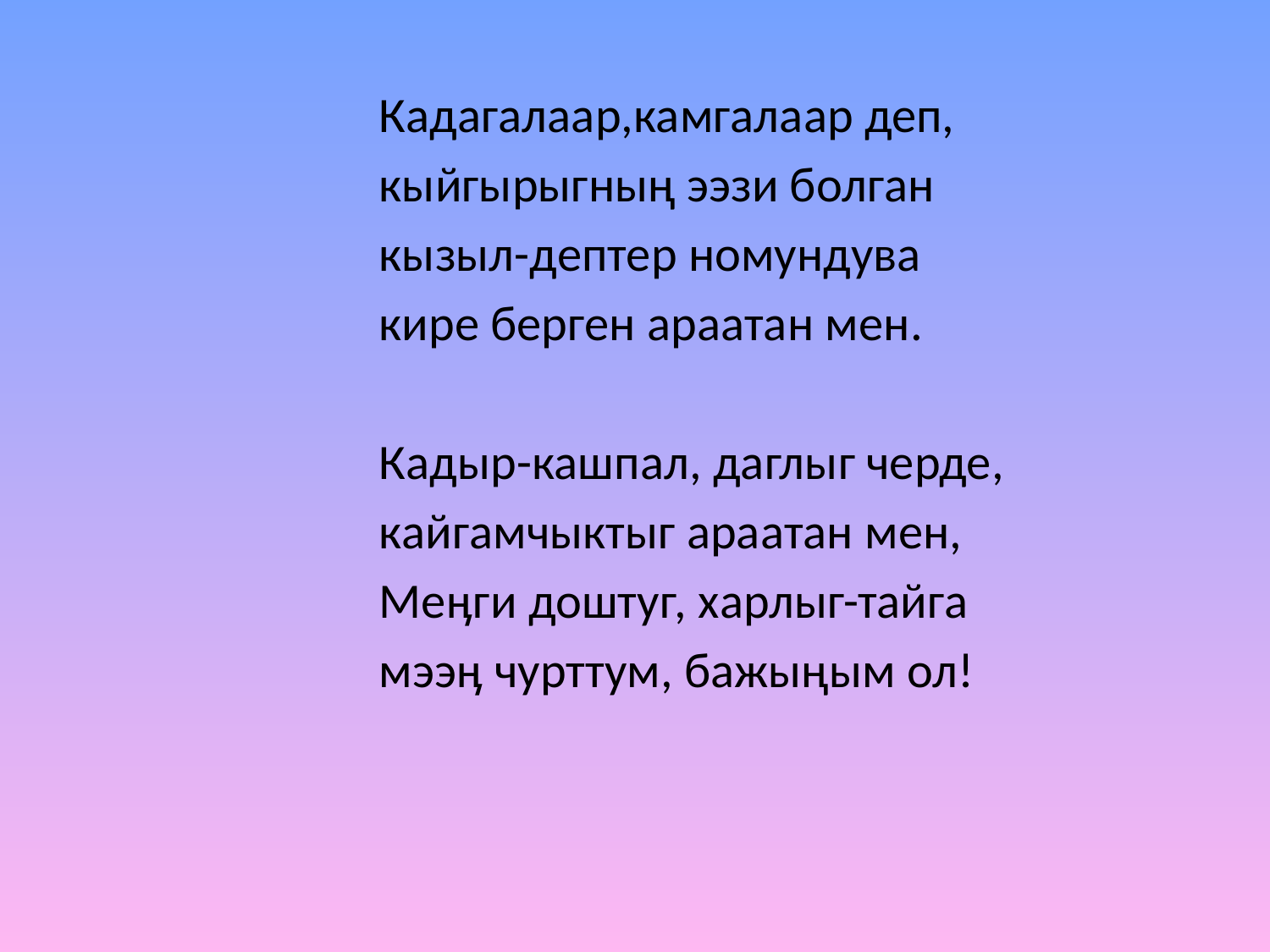

Кадагалаар,камгалаар деп,
                           кыйгырыгның ээзи болган
                           кызыл-дептер номундува
                           кире берген араатан мен.

                           Кадыр-кашпал, даглыг черде,
                           кайгамчыктыг араатан мен,
                           Меӊги доштуг, харлыг-тайга
                           мээӊ чурттум, бажыңым ол!